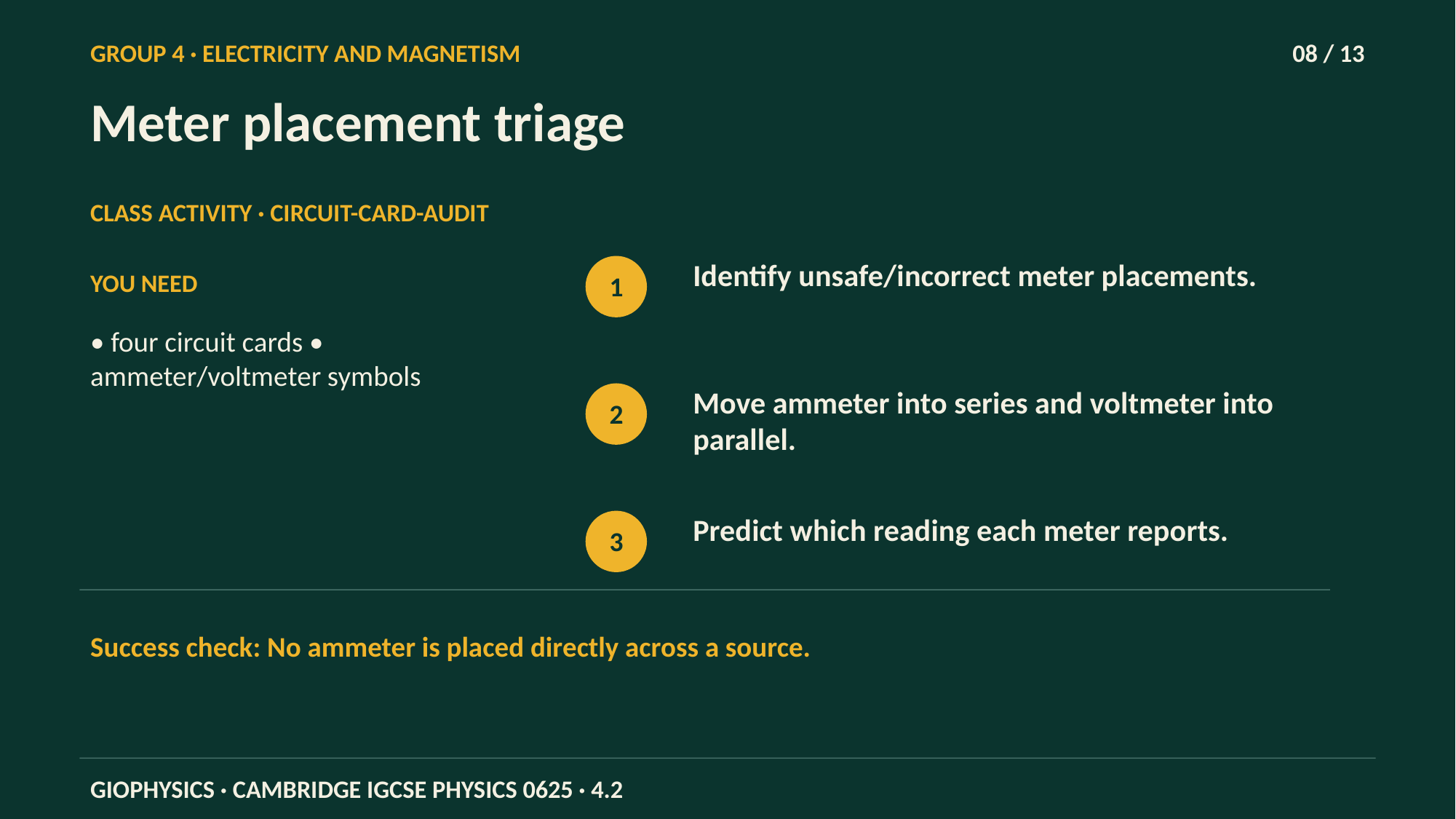

GROUP 4 · ELECTRICITY AND MAGNETISM
08 / 13
Meter placement triage
CLASS ACTIVITY · CIRCUIT-CARD-AUDIT
Identify unsafe/incorrect meter placements.

YOU NEED
1
• four circuit cards • ammeter/voltmeter symbols
Move ammeter into series and voltmeter into parallel.

2
Predict which reading each meter reports.

3

Success check: No ammeter is placed directly across a source.

GIOPHYSICS · CAMBRIDGE IGCSE PHYSICS 0625 · 4.2